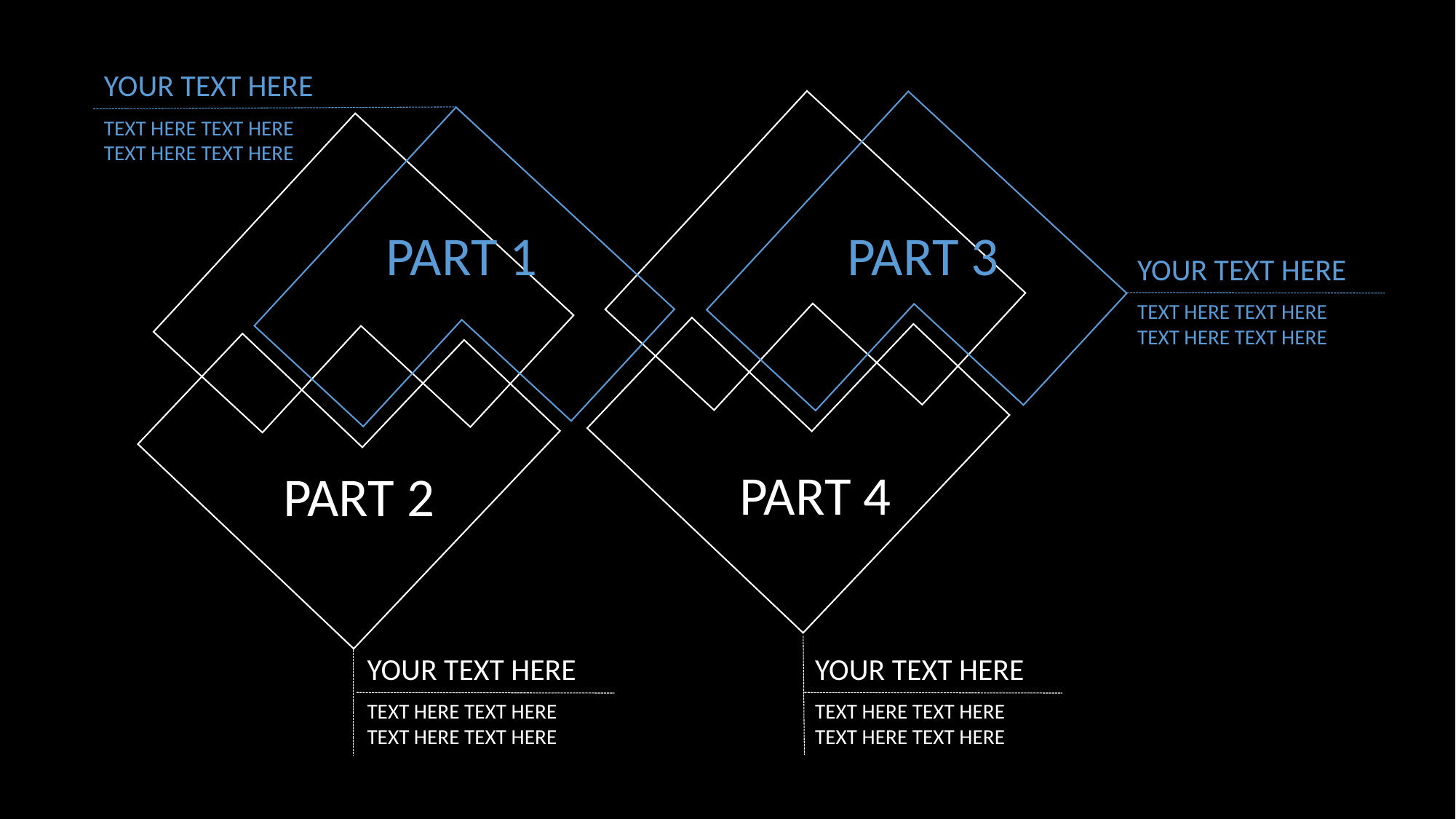

YOUR TEXT HERE
TEXT HERE TEXT HERE
TEXT HERE TEXT HERE

PART 1
PART 3
YOUR TEXT HERE

TEXT HERE TEXT HERE
TEXT HERE TEXT HERE
PART 4
PART 2
YOUR TEXT HERE
YOUR TEXT HERE
TEXT HERE TEXT HERE
TEXT HERE TEXT HERE
TEXT HERE TEXT HERE
TEXT HERE TEXT HERE